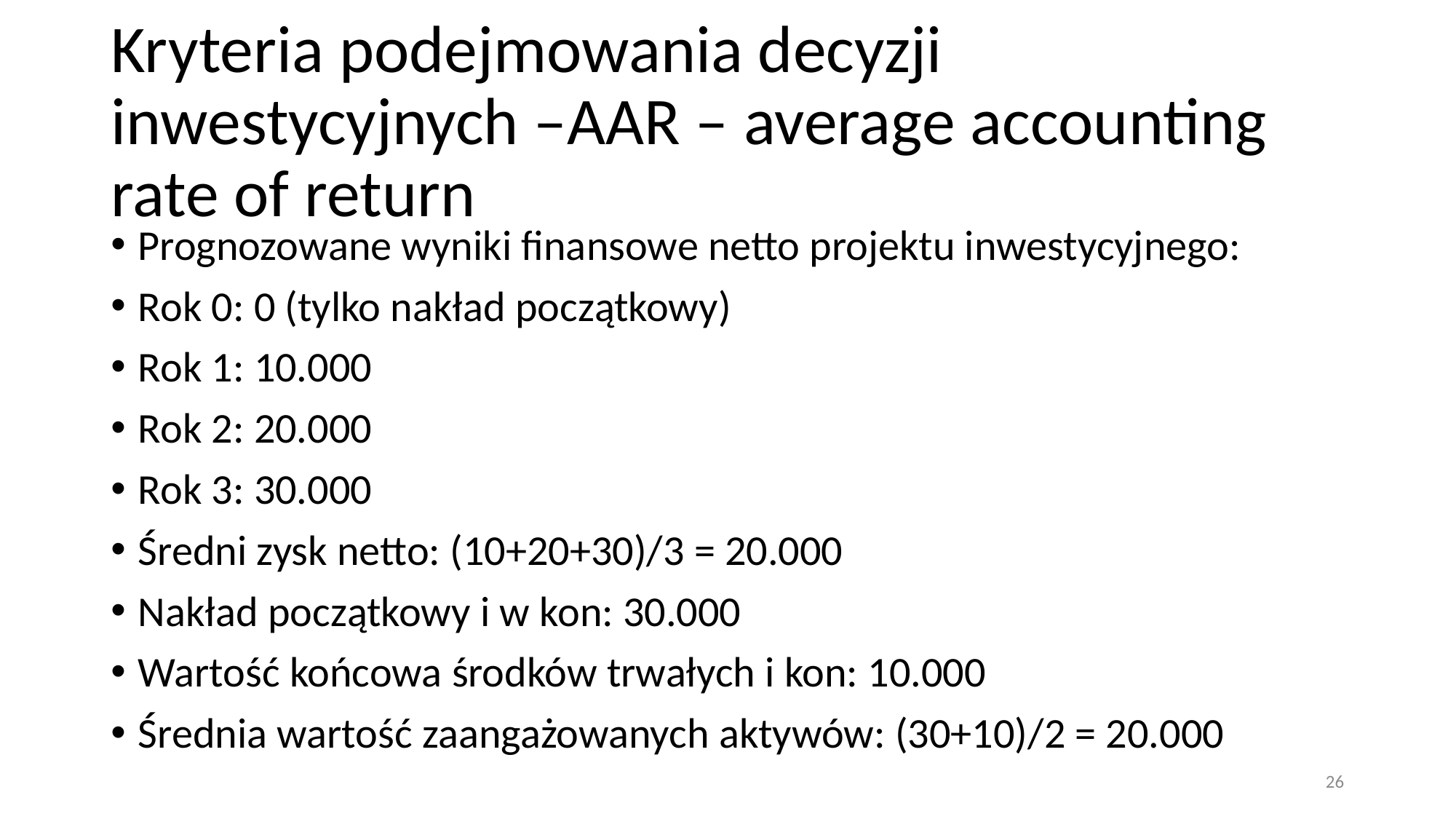

# Kryteria podejmowania decyzji inwestycyjnych –AAR – average accounting rate of return
Prognozowane wyniki finansowe netto projektu inwestycyjnego:
Rok 0: 0 (tylko nakład początkowy)
Rok 1: 10.000
Rok 2: 20.000
Rok 3: 30.000
Średni zysk netto: (10+20+30)/3 = 20.000
Nakład początkowy i w kon: 30.000
Wartość końcowa środków trwałych i kon: 10.000
Średnia wartość zaangażowanych aktywów: (30+10)/2 = 20.000
26